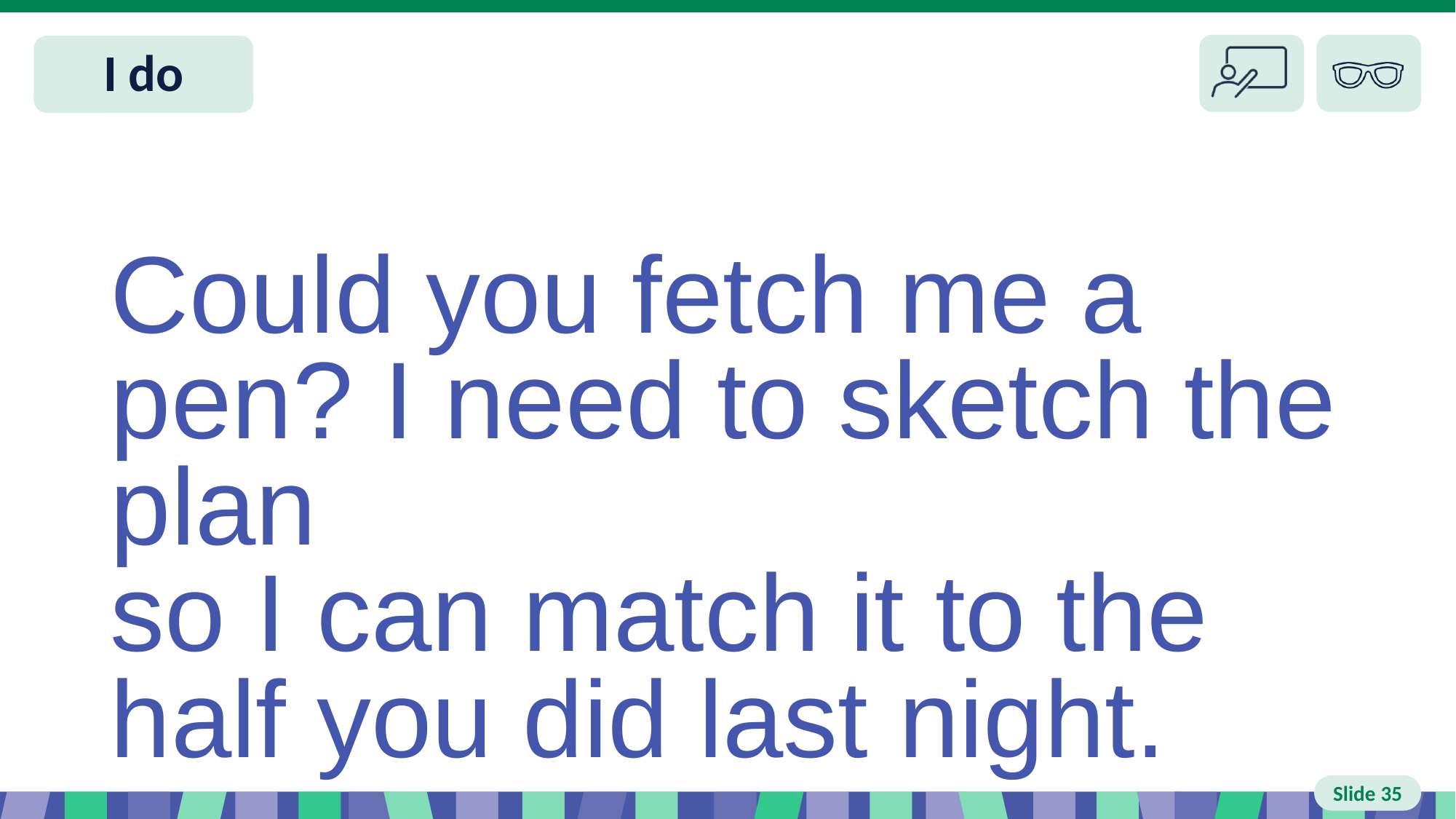

# Slide 35 I do
Could you fetch me a pen? I need to sketch the plan
so I can match it to the half you did last night.